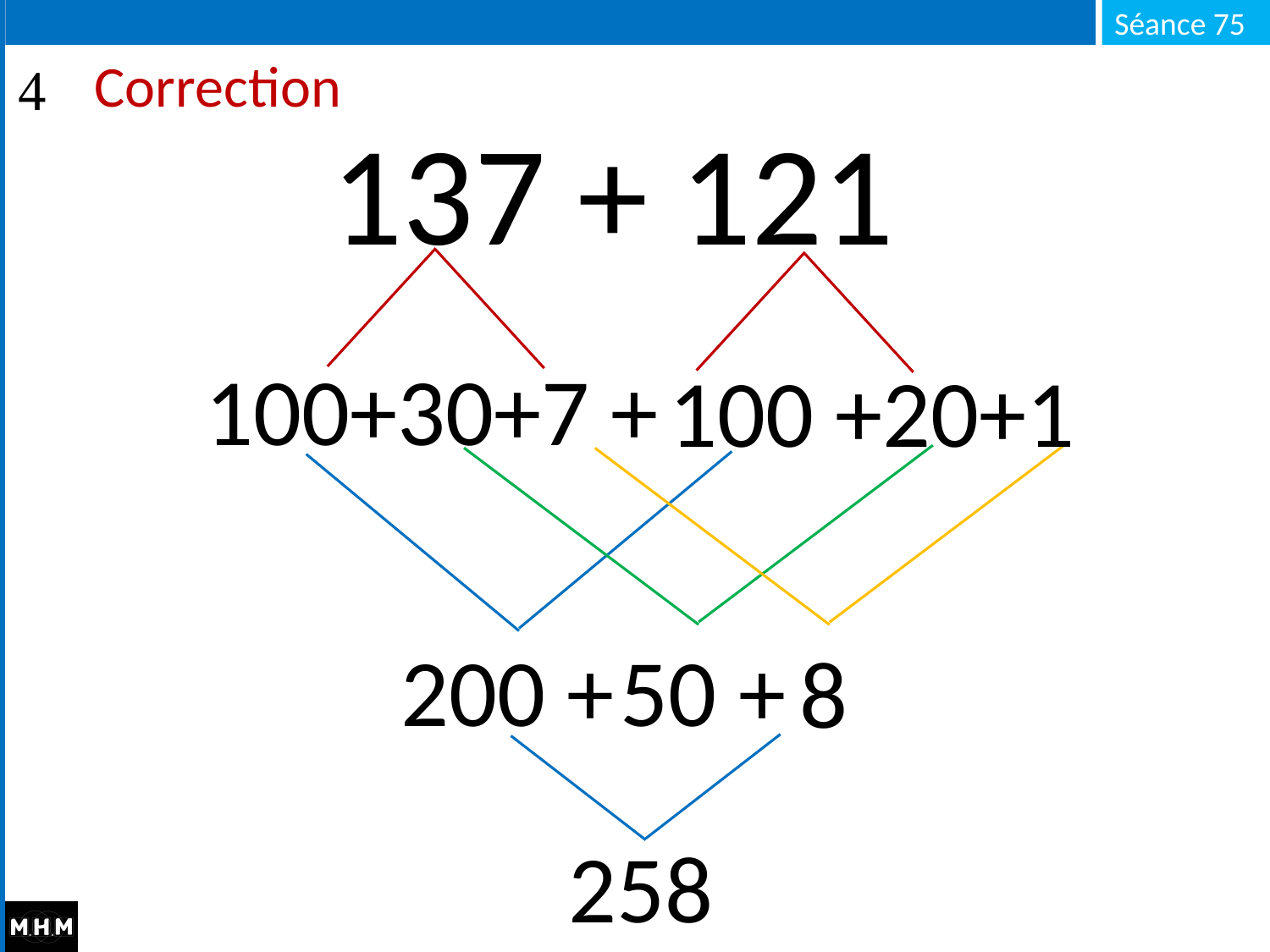

# Correction
137 + 121
100+30+7 +
100 +20+1
200 +
50 +
8
258